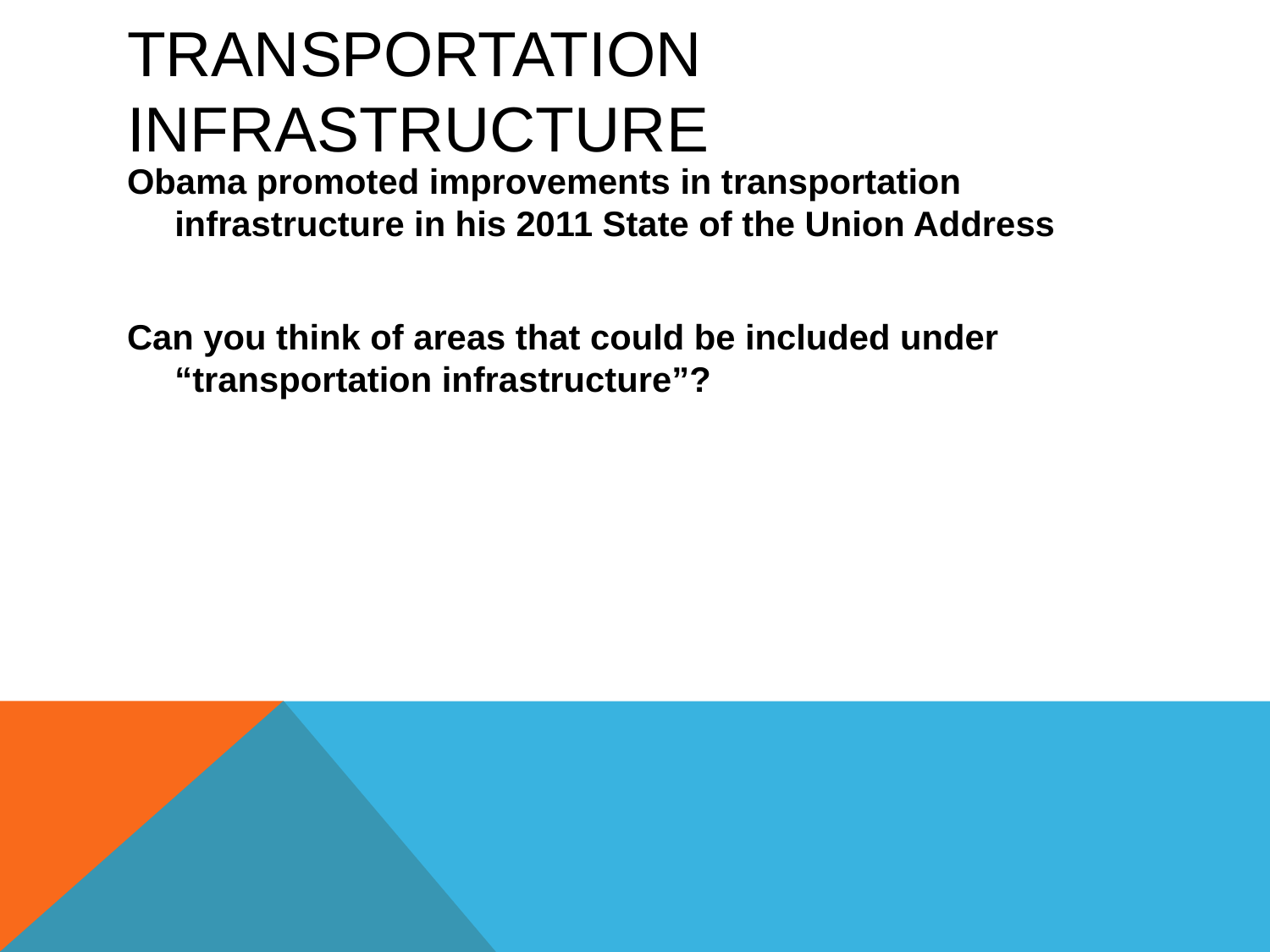

# Transportation infrastructure
Obama promoted improvements in transportation infrastructure in his 2011 State of the Union Address

Can you think of areas that could be included under “transportation infrastructure”?